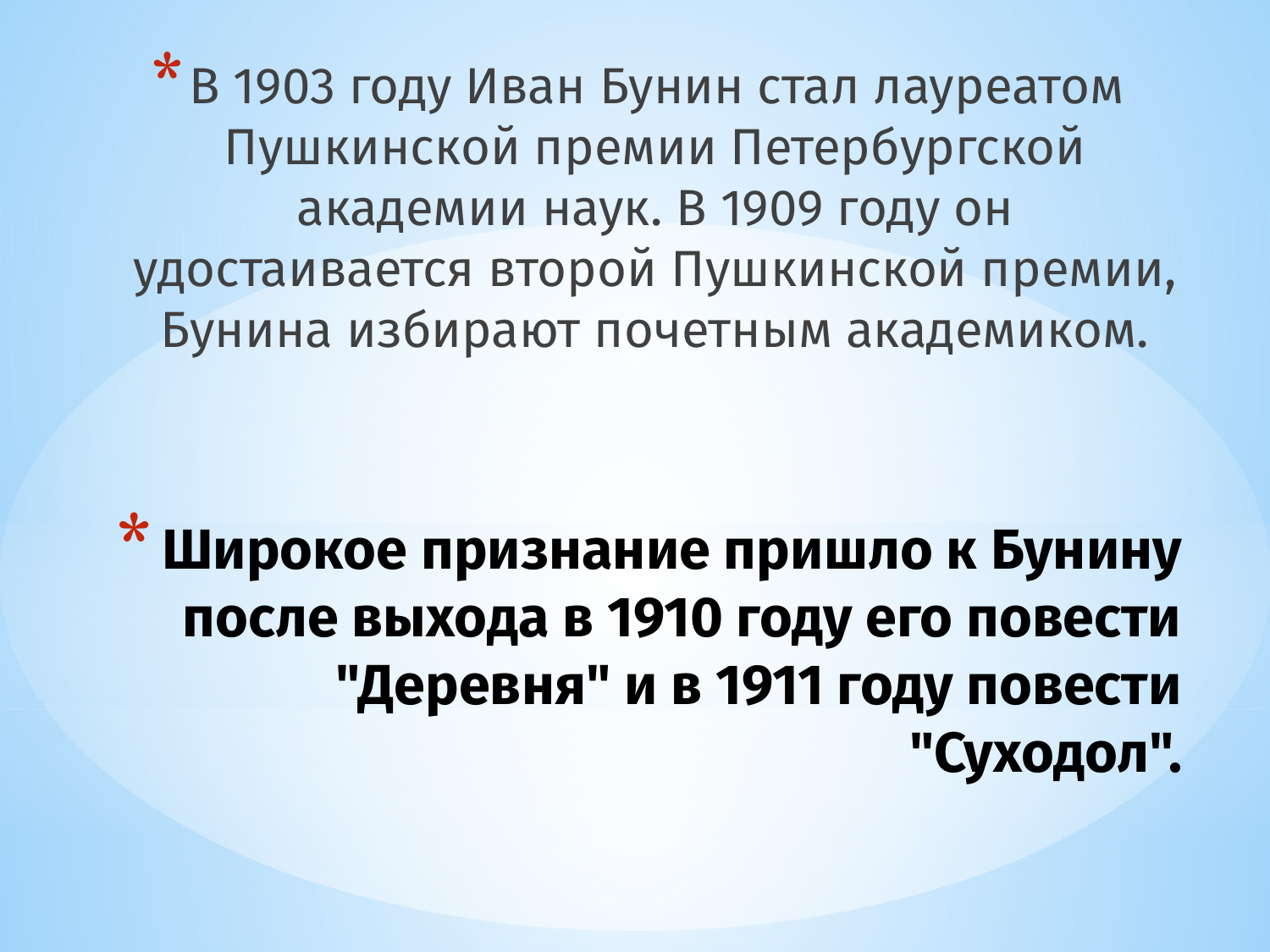

В 1903 году Иван Бунин стал лауреатом Пушкинской премии Петербургской академии наук. В 1909 году он удостаивается второй Пушкинской премии, Бунина избирают почетным академиком.

# Широкое признание пришло к Бунину после выхода в 1910 году его повести "Деревня" и в 1911 году повести "Суходол".